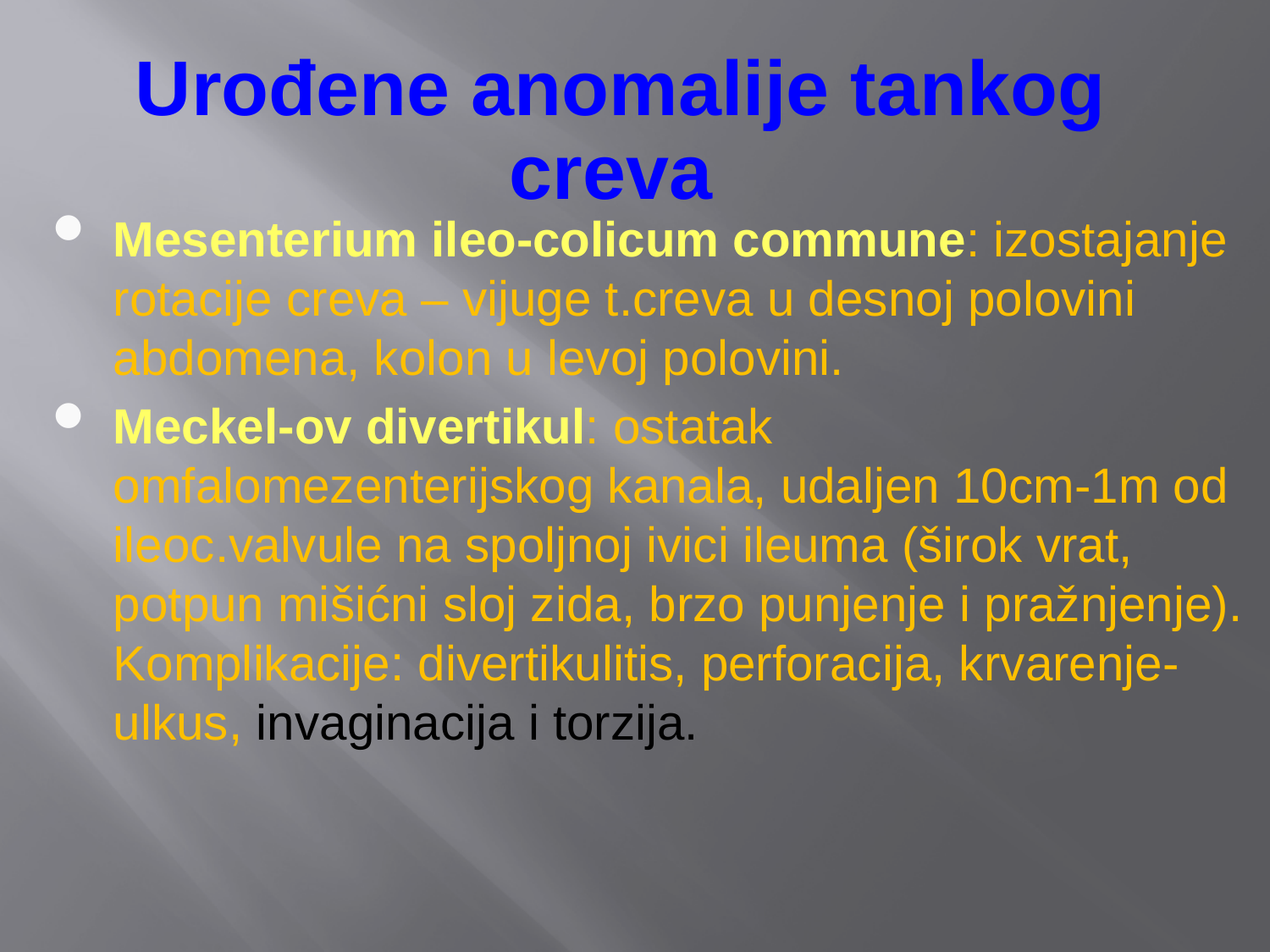

Urođene anomalije tankog creva

Mesenterium ileo-colicum commune: izostajanje rotacije creva – vijuge t.creva u desnoj polovini abdomena, kolon u levoj polovini.
Meckel-ov divertikul: ostatak omfalomezenterijskog kanala, udaljen 10cm-1m od ileoc.valvule na spoljnoj ivici ileuma (širok vrat, potpun mišićni sloj zida, brzo punjenje i pražnjenje). Komplikacije: divertikulitis, perforacija, krvarenje-ulkus, invaginacija i torzija.